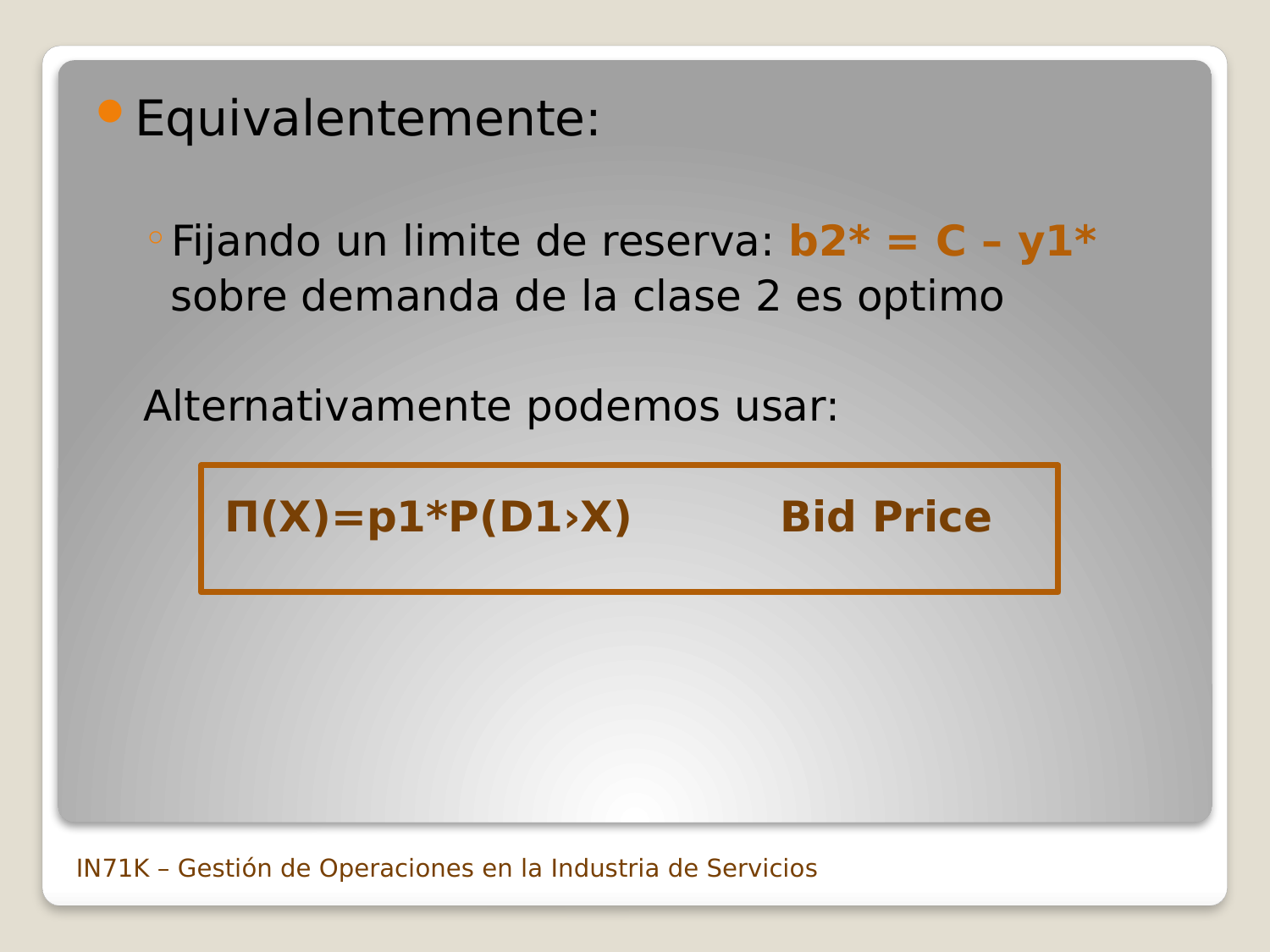

Equivalentemente:

Fijando un limite de reserva: b2* = C – y1*
  sobre demanda de la clase 2 es optimo

Alternativamente podemos usar:

      Π(X)=p1*P(D1›X)          Bid Price

IN71K – Gestión de Operaciones en la Industria de Servicios